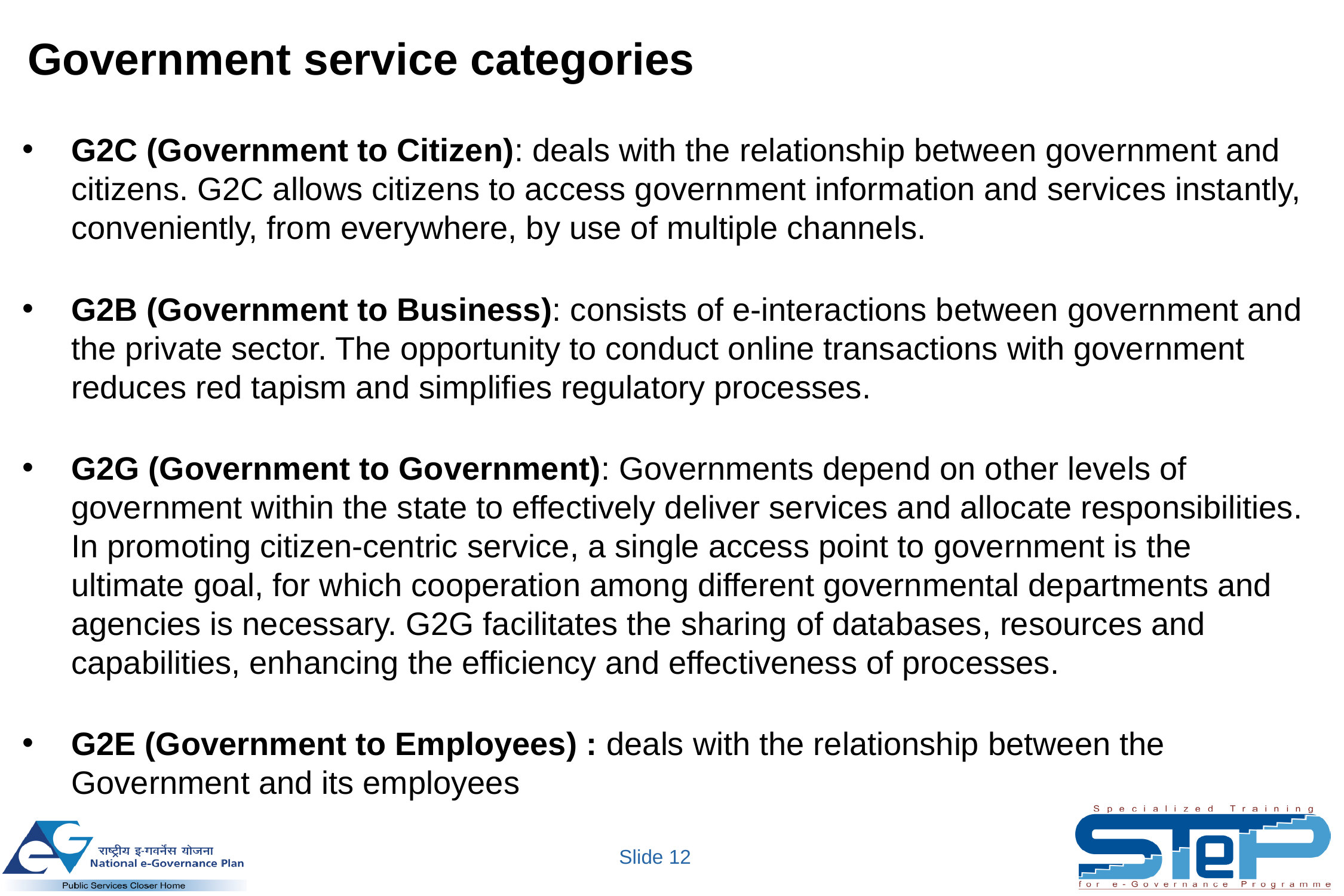

# Government service categories
G2C (Government to Citizen): deals with the relationship between government and citizens. G2C allows citizens to access government information and services instantly, conveniently, from everywhere, by use of multiple channels.
G2B (Government to Business): consists of e-interactions between government and the private sector. The opportunity to conduct online transactions with government reduces red tapism and simplifies regulatory processes.
G2G (Government to Government): Governments depend on other levels of government within the state to effectively deliver services and allocate responsibilities. In promoting citizen-centric service, a single access point to government is the ultimate goal, for which cooperation among different governmental departments and agencies is necessary. G2G facilitates the sharing of databases, resources and capabilities, enhancing the efficiency and effectiveness of processes.
G2E (Government to Employees) : deals with the relationship between the Government and its employees